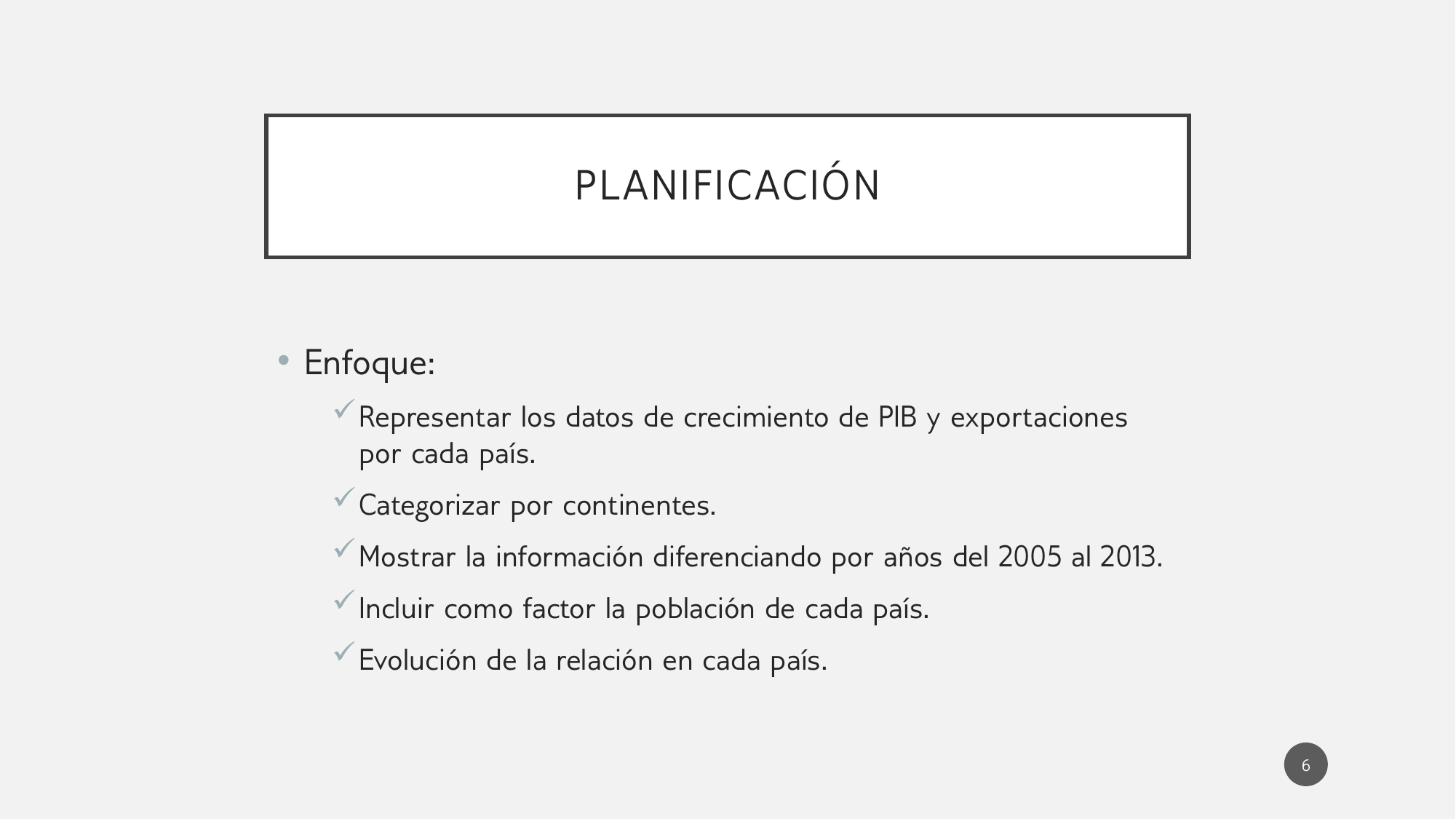

# PLANIFICACIÓN
Enfoque:
Representar los datos de crecimiento de PIB y exportaciones por cada país.
Categorizar por continentes.
Mostrar la información diferenciando por años del 2005 al 2013.
Incluir como factor la población de cada país.
Evolución de la relación en cada país.

6